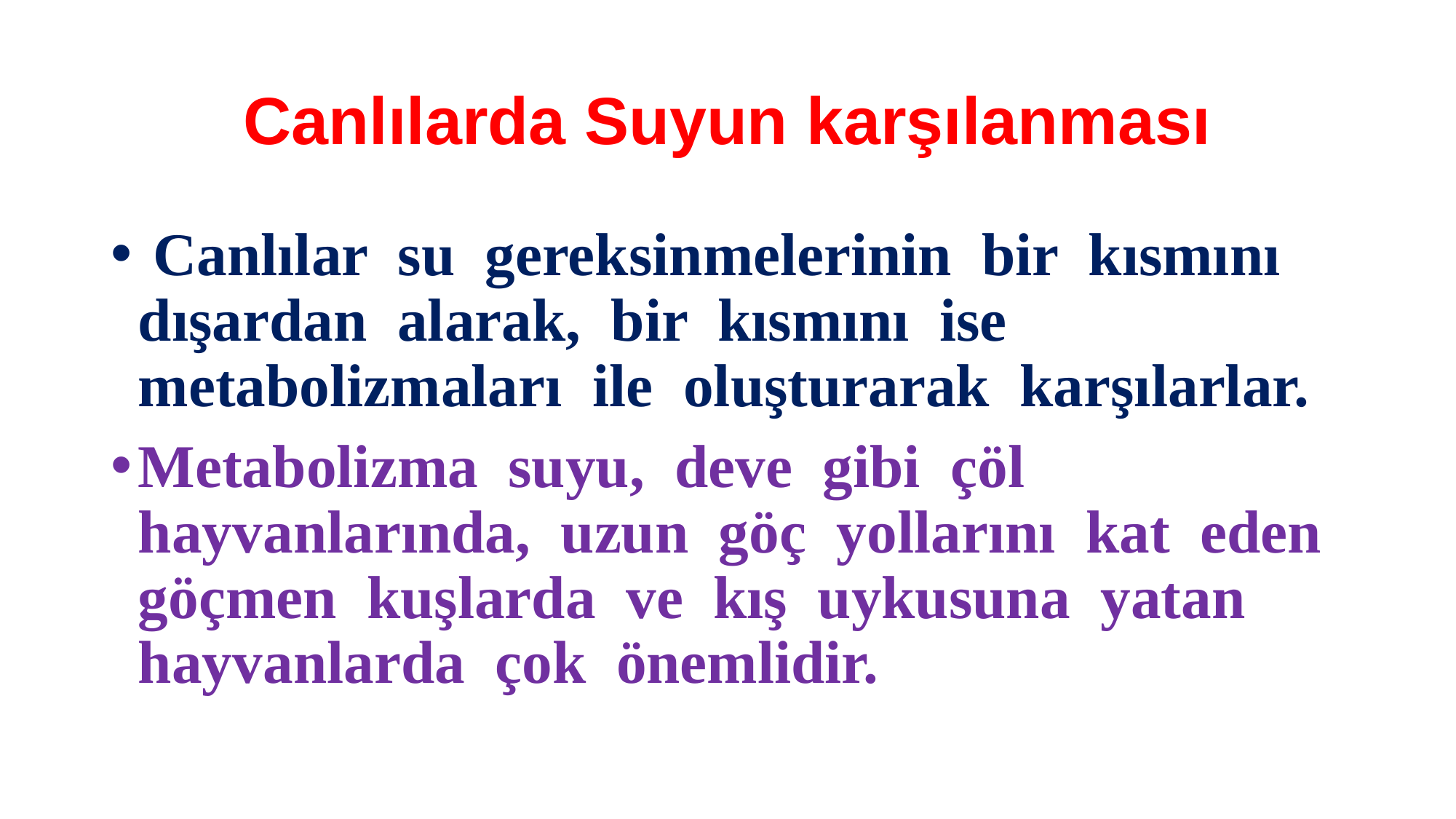

# Canlılarda Suyun karşılanması
 Canlılar  su  gereksinmelerinin  bir  kısmını  dışardan  alarak,  bir  kısmını  ise  metabolizmaları  ile  oluşturarak  karşılarlar.
Metabolizma  suyu,  deve  gibi  çöl  hayvanlarında,  uzun  göç  yollarını  kat  eden  göçmen  kuşlarda  ve  kış  uykusuna  yatan  hayvanlarda  çok  önemlidir.